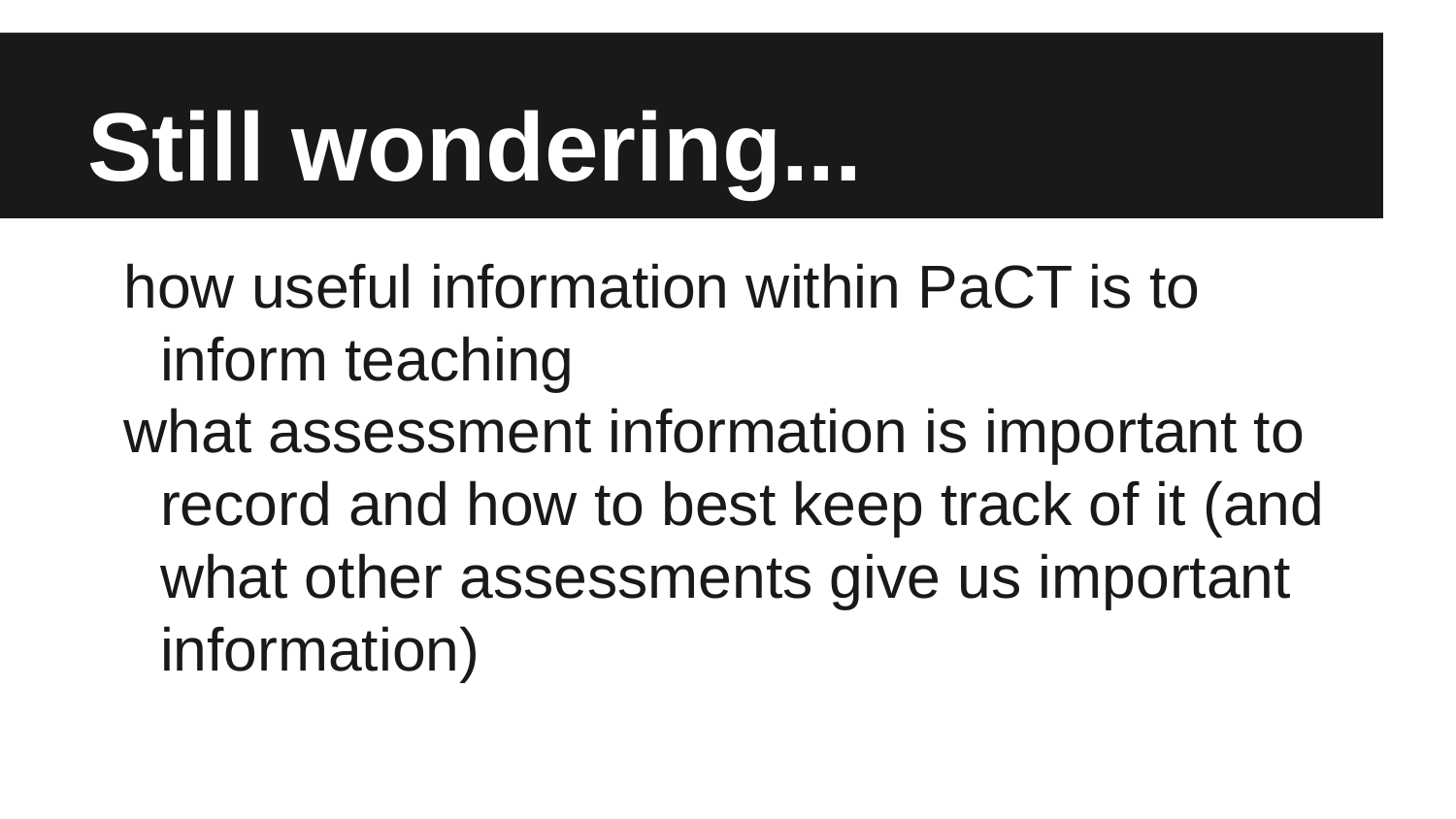

# Still wondering...
how useful information within PaCT is to inform teaching
what assessment information is important to record and how to best keep track of it (and what other assessments give us important information)